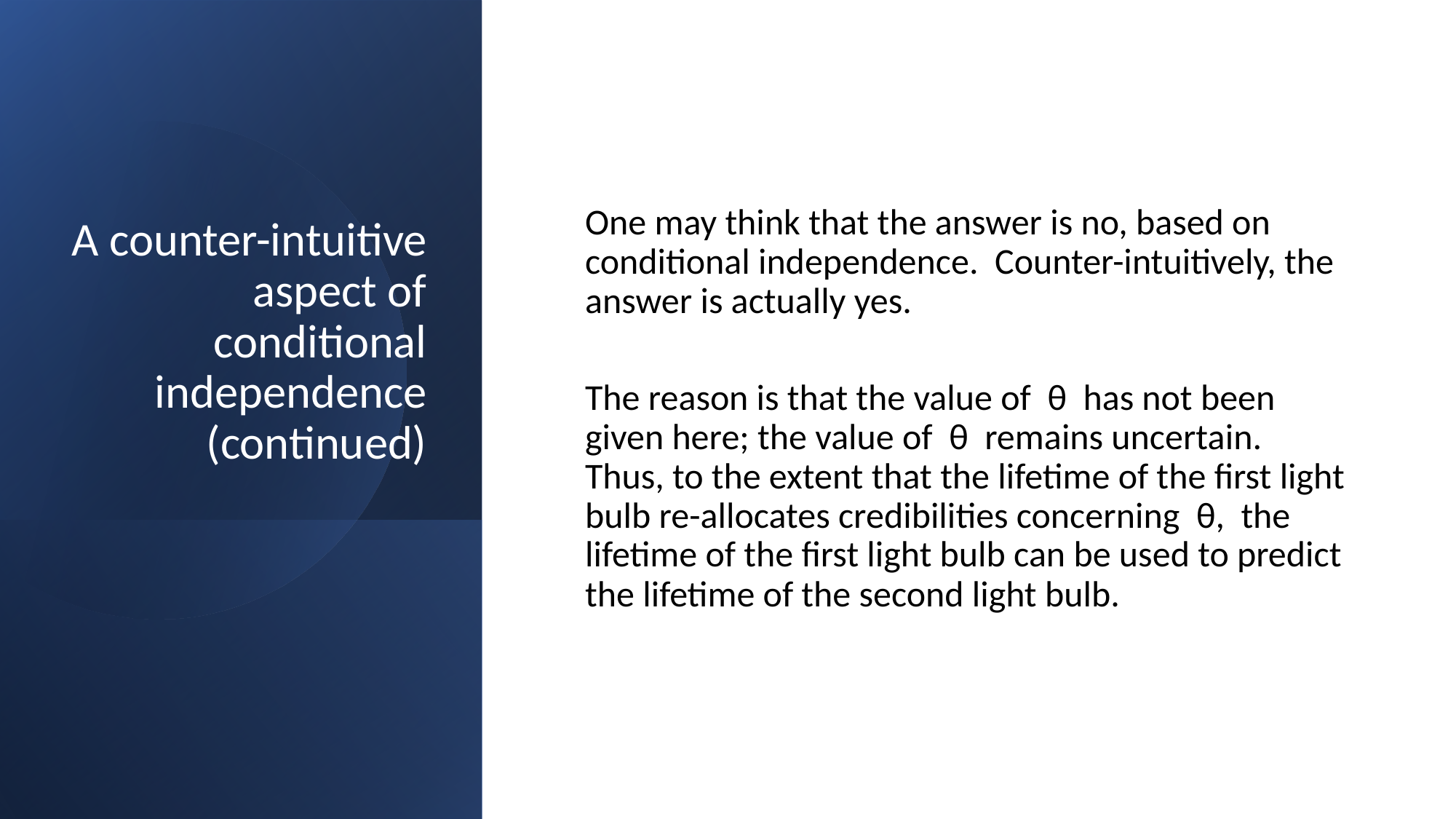

# A counter-intuitive aspect of conditional independence (continued)
One may think that the answer is no, based on conditional independence.  Counter-intuitively, the answer is actually yes.

The reason is that the value of  θ  has not been given here; the value of  θ  remains uncertain.  Thus, to the extent that the lifetime of the first light bulb re-allocates credibilities concerning  θ,  the lifetime of the first light bulb can be used to predict the lifetime of the second light bulb.